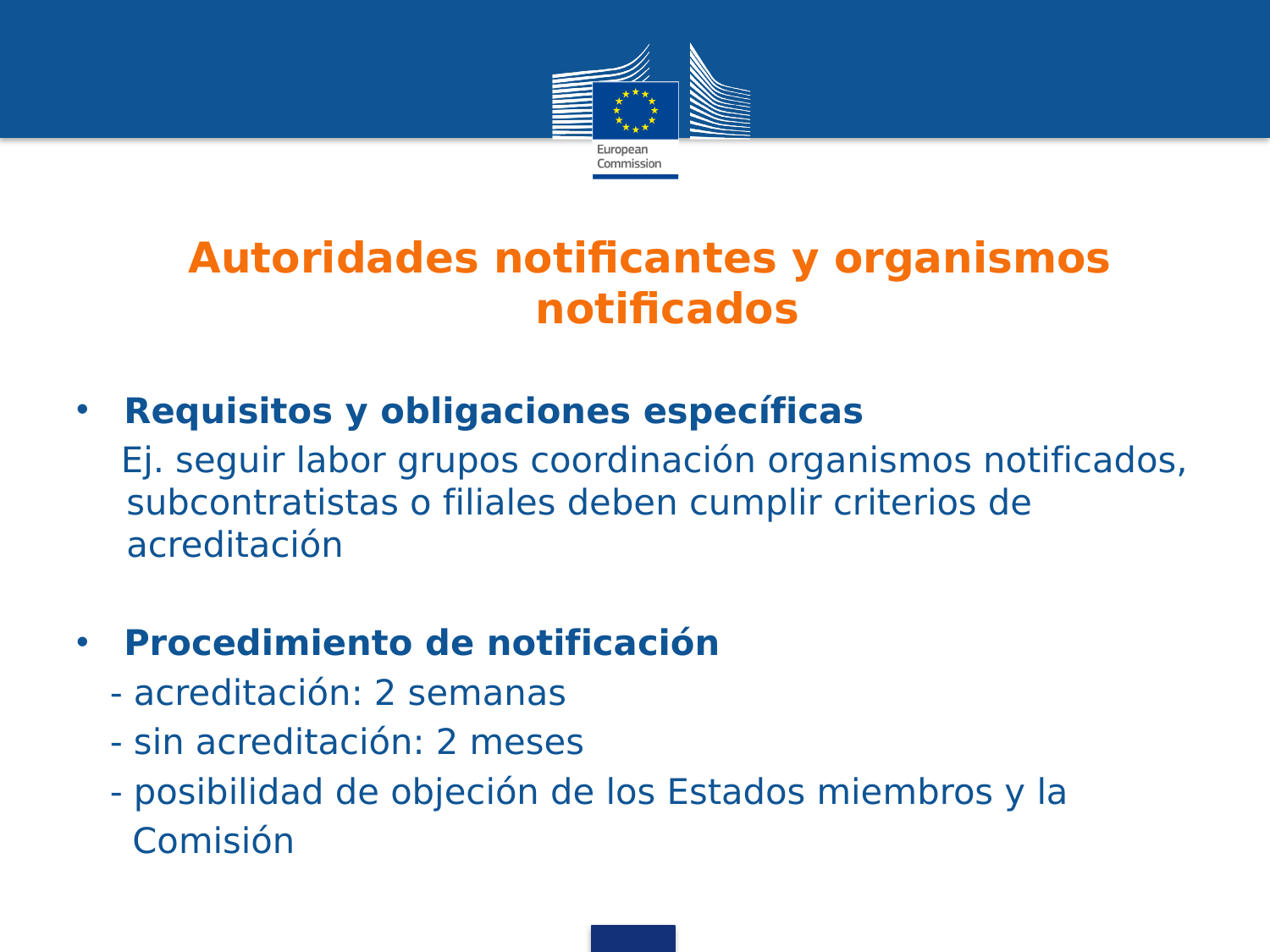

# Autoridades notificantes y organismos notificados
Requisitos y obligaciones específicas
    Ej. seguir labor grupos coordinación organismos notificados, subcontratistas o filiales deben cumplir criterios de acreditación

Procedimiento de notificación
   - acreditación: 2 semanas
   - sin acreditación: 2 meses
   - posibilidad de objeción de los Estados miembros y la
     Comisión